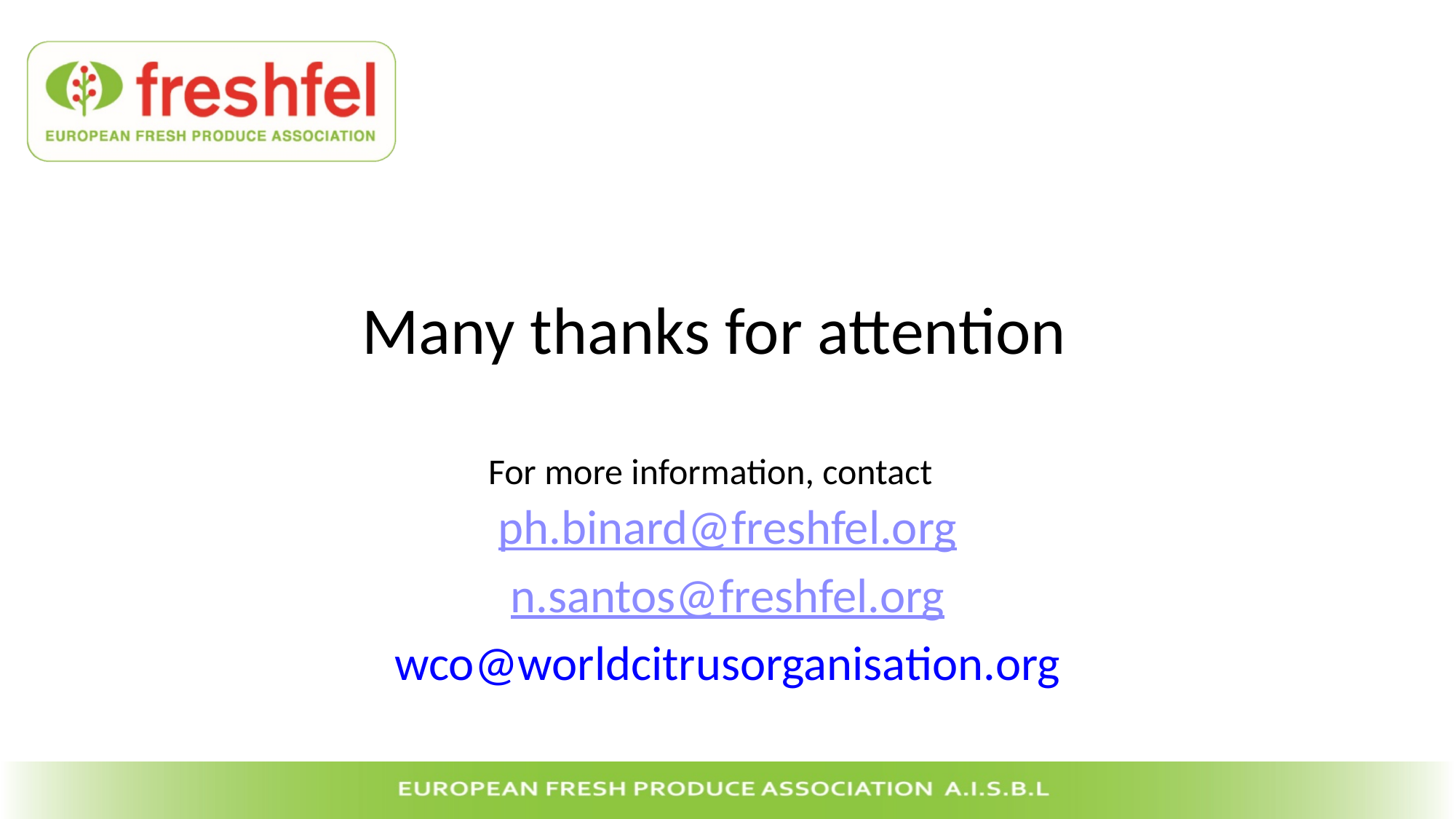

# Many thanks for attention For more information, contact
ph.binard@freshfel.org
n.santos@freshfel.org
wco@worldcitrusorganisation.org